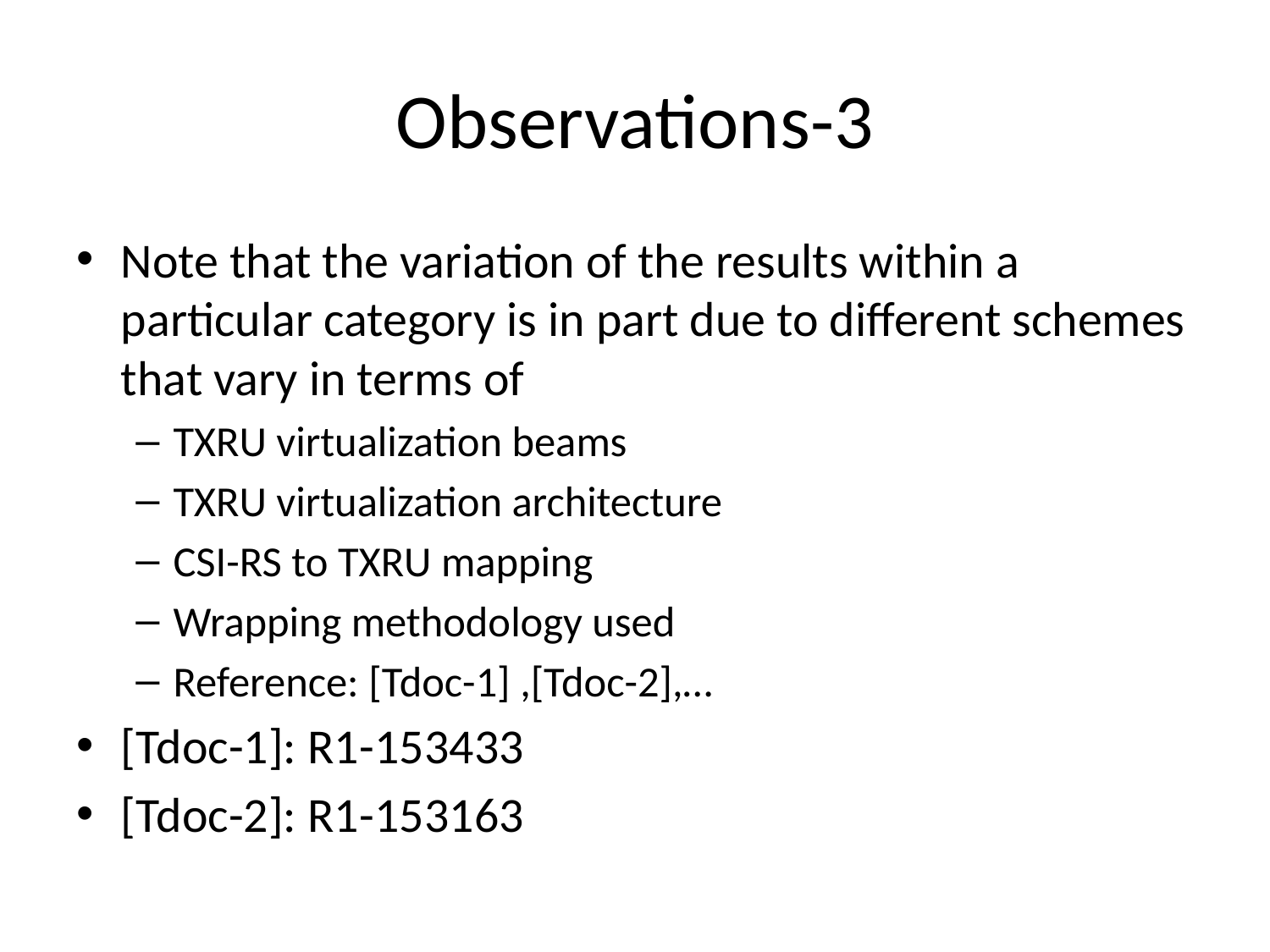

# Observations-3
Note that the variation of the results within a particular category is in part due to different schemes that vary in terms of
TXRU virtualization beams
TXRU virtualization architecture
CSI-RS to TXRU mapping
Wrapping methodology used
Reference: [Tdoc-1] ,[Tdoc-2],…
[Tdoc-1]: R1-153433
[Tdoc-2]: R1-153163